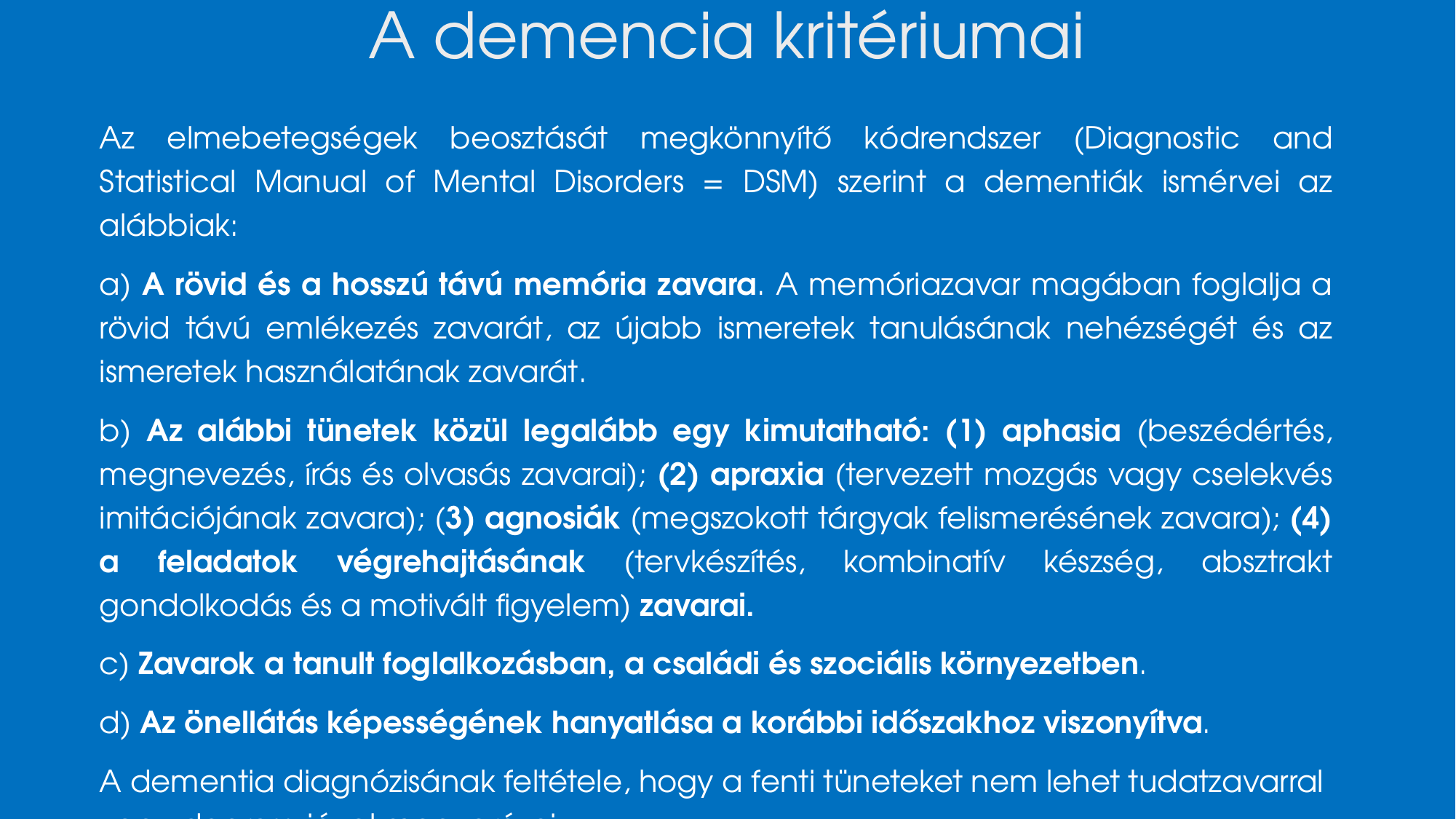

# A demencia kritériumai
15
Az elmebetegségek beosztását megkönnyítő kódrendszer (Diagnostic and Statistical Manual of Mental Disorders = DSM) szerint a dementiák ismérvei az alábbiak:
a) A rövid és a hosszú távú memória zavara. A memóriazavar magában foglalja a rövid távú emlékezés zavarát, az újabb ismeretek tanulásának nehézségét és az ismeretek használatának zavarát.
b) Az alábbi tünetek közül legalább egy kimutatható: (1) aphasia (beszédértés, megnevezés, írás és olvasás zavarai); (2) apraxia (tervezett mozgás vagy cselekvés imitációjának zavara); (3) agnosiák (megszokott tárgyak felismerésének zavara); (4) a feladatok végrehajtásának (tervkészítés, kombinatív készség, absztrakt gondolkodás és a motivált figyelem) zavarai.
c) Zavarok a tanult foglalkozásban, a családi és szociális környezetben.
d) Az önellátás képességének hanyatlása a korábbi időszakhoz viszonyítva.
A dementia diagnózisának feltétele, hogy a fenti tüneteket nem lehet tudatzavarral vagy depresszióval magyarázni